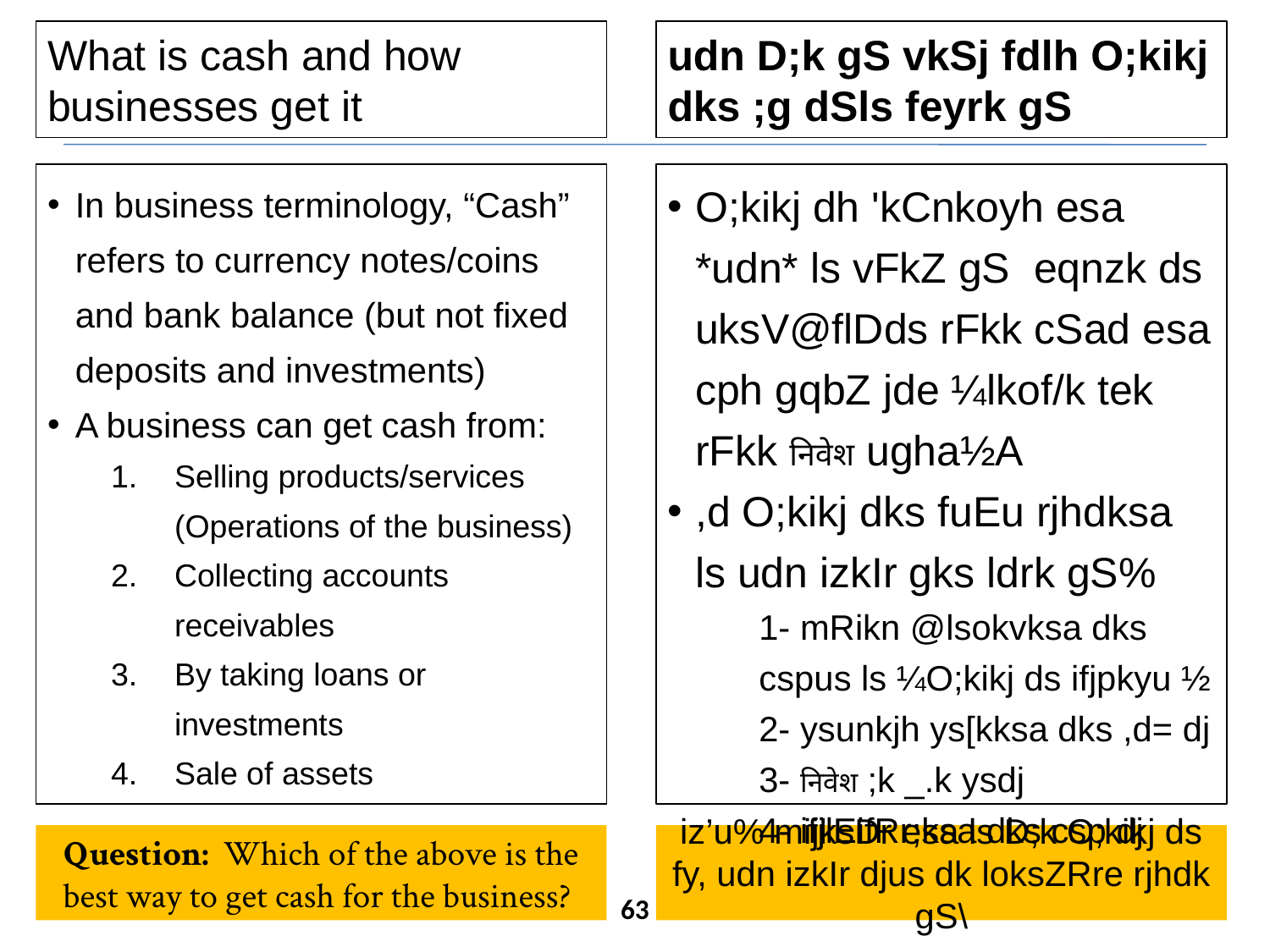

What is cash and how businesses get it
udn D;k gS vkSj fdlh O;kikj dks ;g dSls feyrk gS
In business terminology, “Cash” refers to currency notes/coins and bank balance (but not fixed deposits and investments)
A business can get cash from:
Selling products/services (Operations of the business)
Collecting accounts receivables
By taking loans or investments
Sale of assets
O;kikj dh 'kCnkoyh esa *udn* ls vFkZ gS  eqnzk ds uksV@flDds rFkk cSad esa cph gqbZ jde ¼lkof/k tek rFkk निवेश ugha½A
,d O;kikj dks fuEu rjhdksa ls udn izkIr gks ldrk gS%
	1- mRikn @lsokvksa dks cspus ls ¼O;kikj ds ifjpkyu ½
	2- ysunkjh ys[kksa dks ,d= dj
	3- निवेश ;k _.k ysdj
	4- ifjlEifRr;ksa dks csp dj
Question:  Which of the above is the best way to get cash for the business?
iz’u% mijksDr esa ls D;k O;kikj ds fy, udn izkIr djus dk loksZRre rjhdk gS\
63